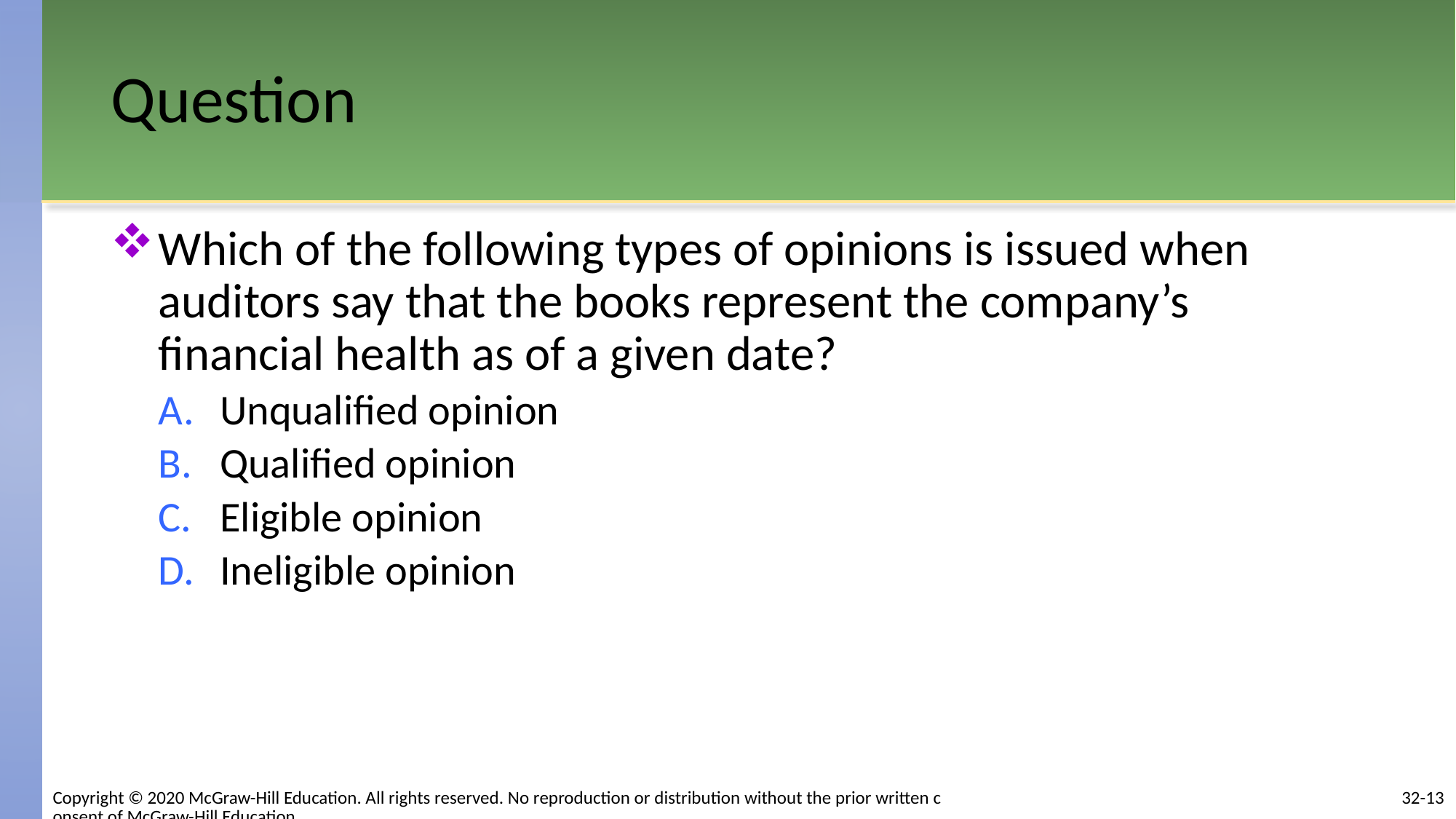

# Question
Which of the following types of opinions is issued when auditors say that the books represent the company’s financial health as of a given date?
Unqualified opinion
Qualified opinion
Eligible opinion
Ineligible opinion
32-13
Copyright © 2020 McGraw-Hill Education. All rights reserved. No reproduction or distribution without the prior written consent of McGraw-Hill Education.